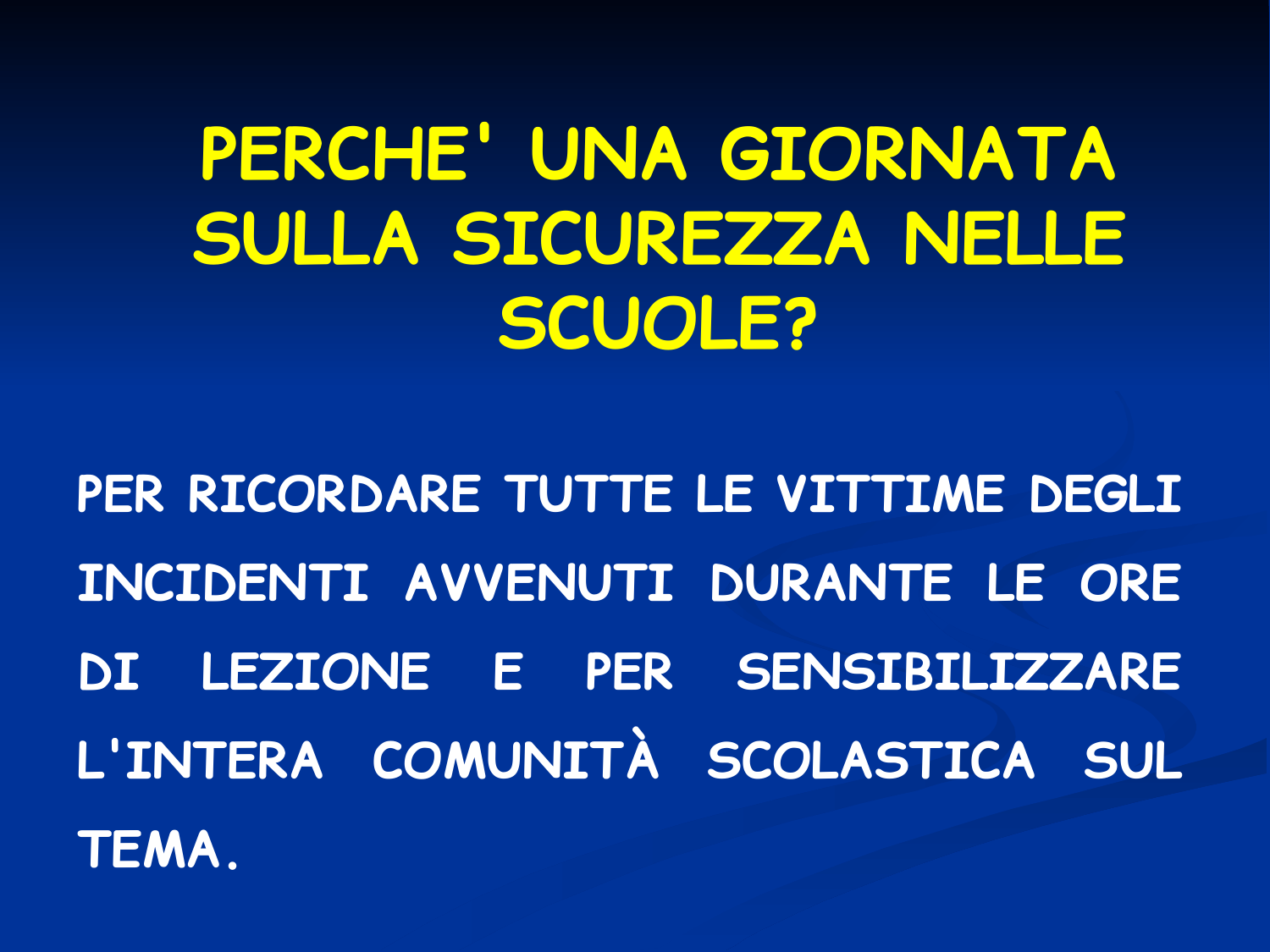

PERCHE' UNA GIORNATA SULLA SICUREZZA NELLE SCUOLE?

PER RICORDARE TUTTE LE VITTIME DEGLI INCIDENTI AVVENUTI DURANTE LE ORE DI LEZIONE E PER SENSIBILIZZARE L'INTERA COMUNITÀ SCOLASTICA SUL TEMA.